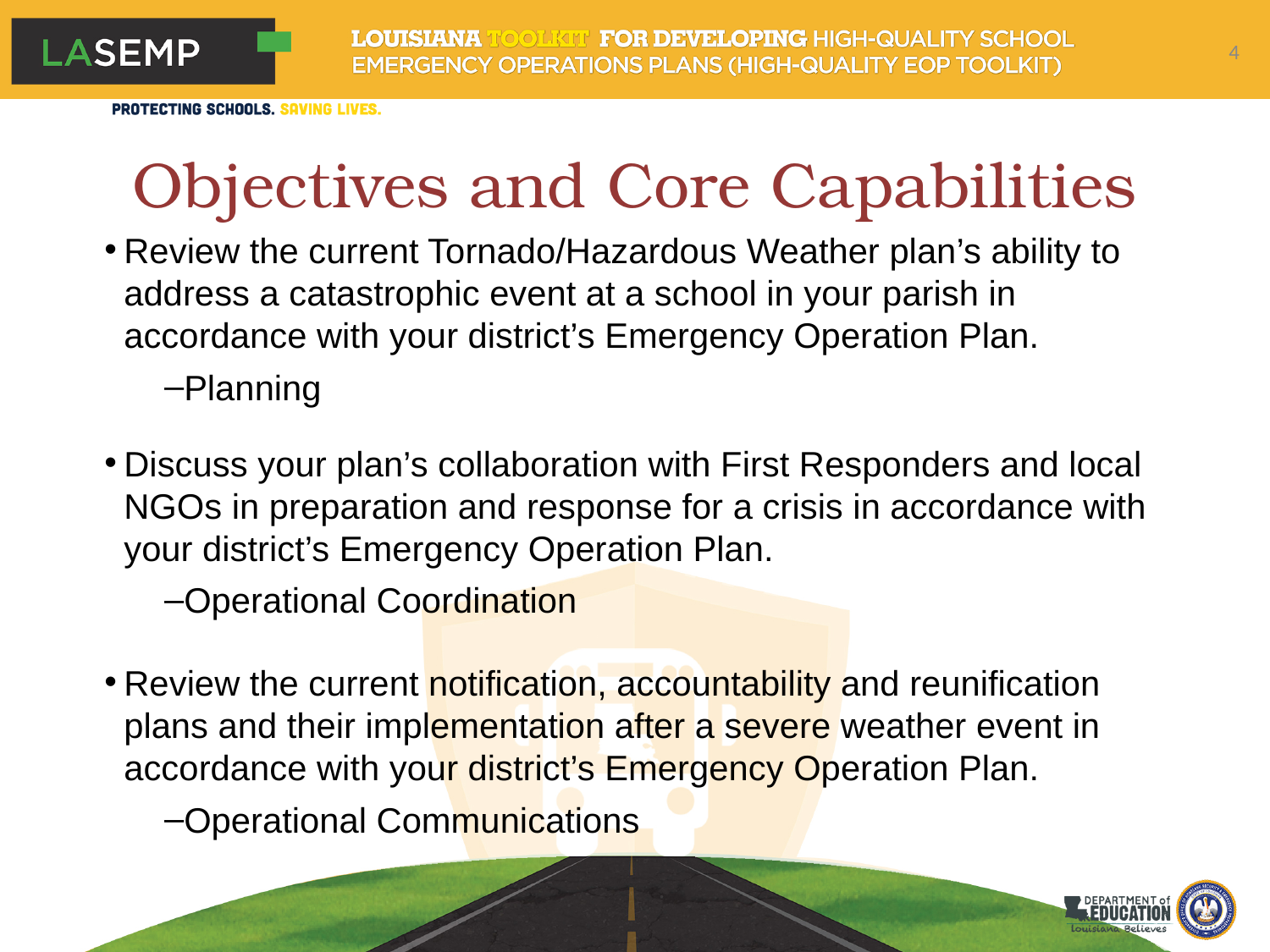

4
# Objectives and Core Capabilities
Review the current Tornado/Hazardous Weather plan’s ability to address a catastrophic event at a school in your parish in accordance with your district’s Emergency Operation Plan.
Planning

Discuss your plan’s collaboration with First Responders and local NGOs in preparation and response for a crisis in accordance with your district’s Emergency Operation Plan.
Operational Coordination

Review the current notification, accountability and reunification plans and their implementation after a severe weather event in accordance with your district’s Emergency Operation Plan.
Operational Communications